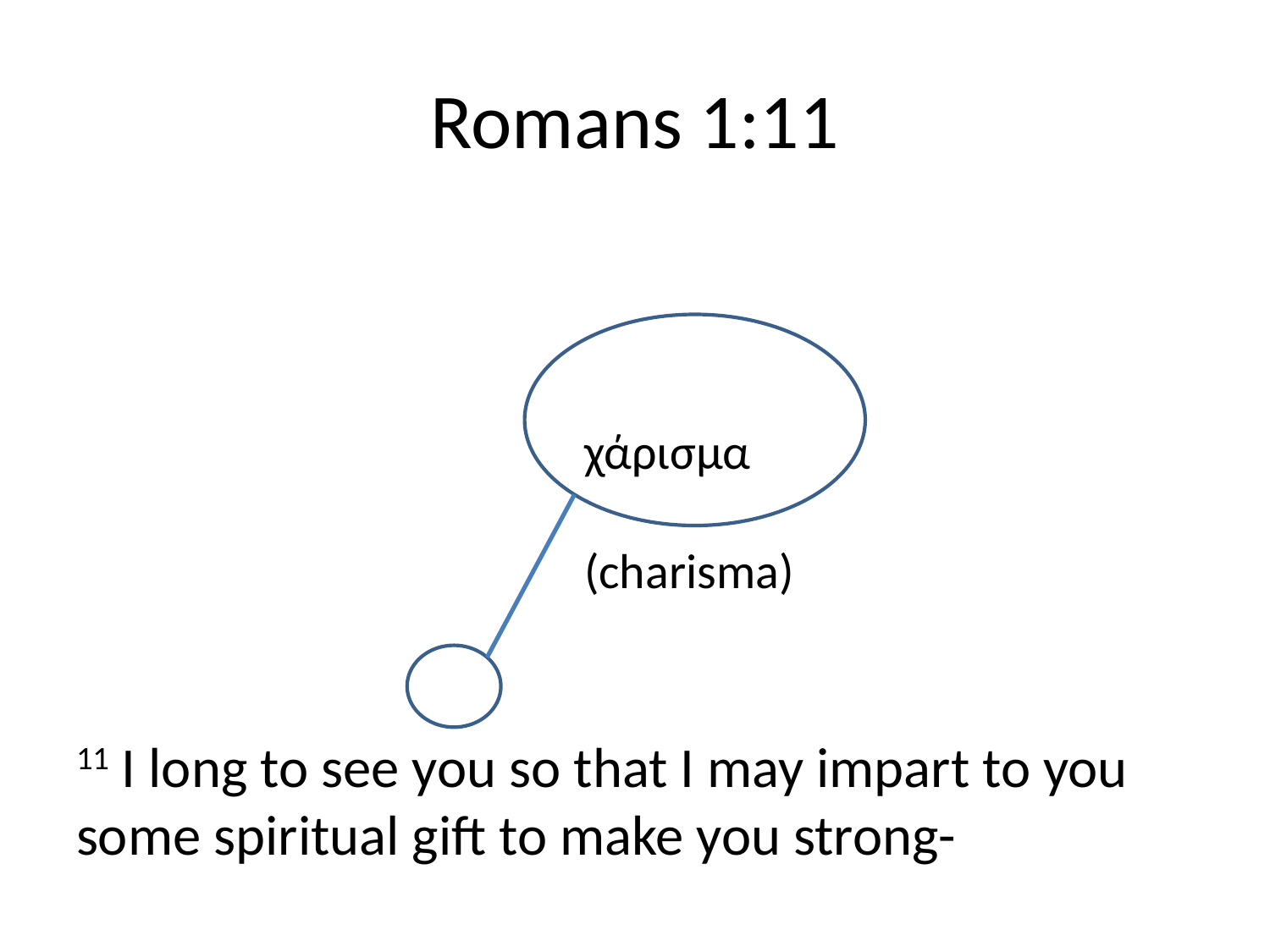

# Romans 1:11

				χάρισμα
				(charisma)

11 I long to see you so that I may impart to you some spiritual gift to make you strong-